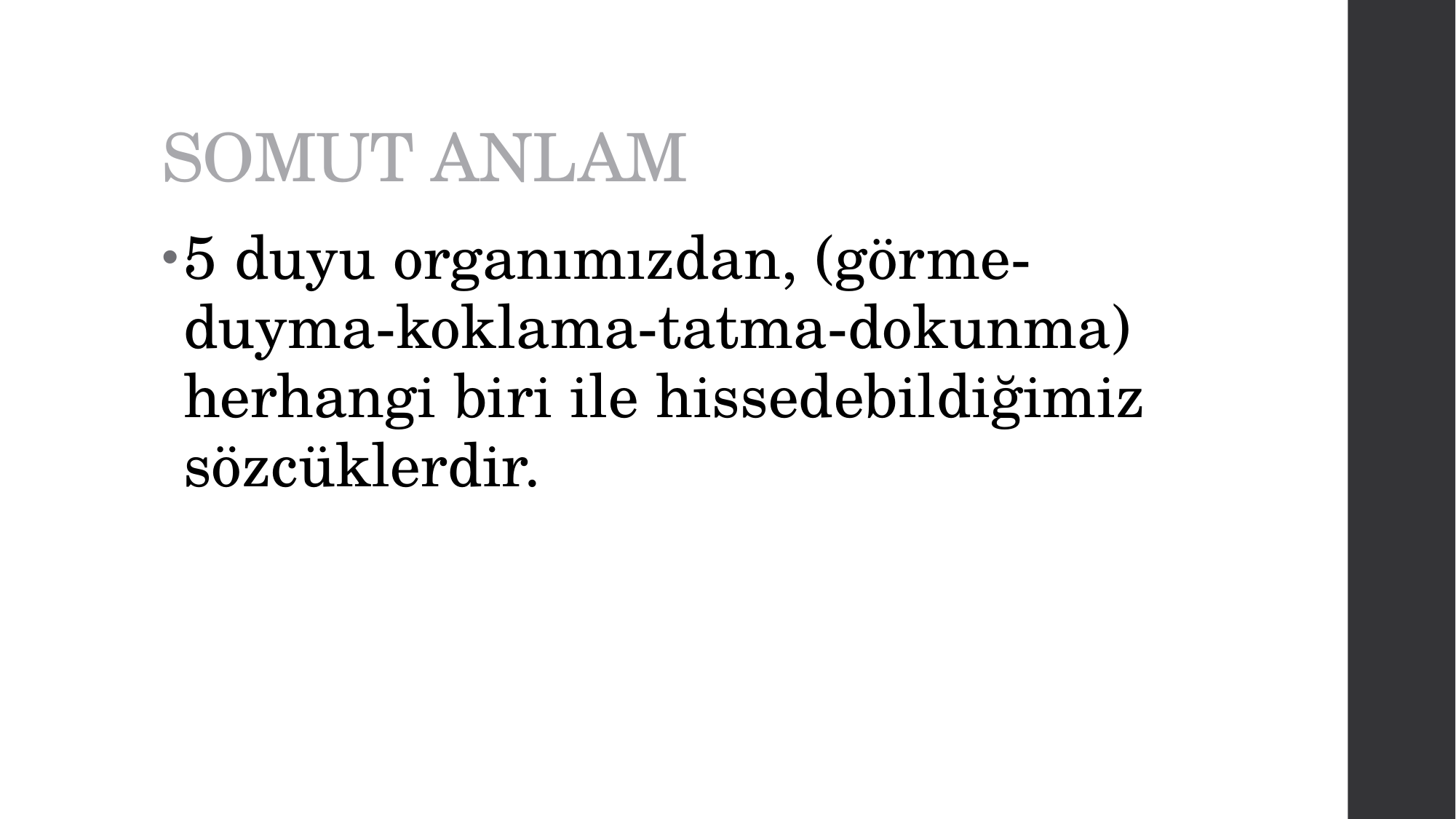

# SOMUT ANLAM
5 duyu organımızdan, (görme-duyma-koklama-tatma-dokunma) herhangi biri ile hissedebildiğimiz sözcüklerdir.